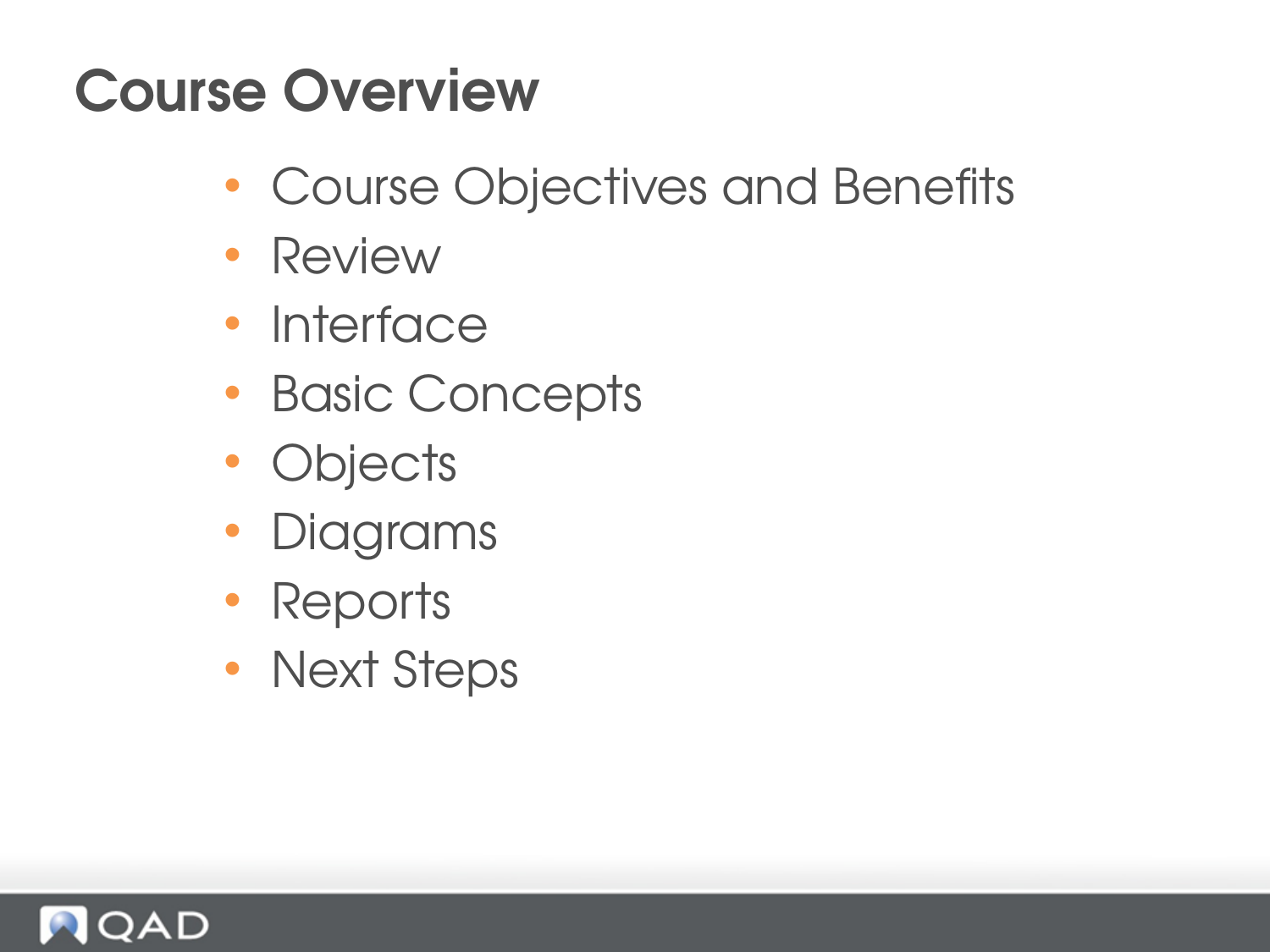

# Course Overview
Course Objectives and Benefits
Review
Interface
Basic Concepts
Objects
Diagrams
Reports
Next Steps